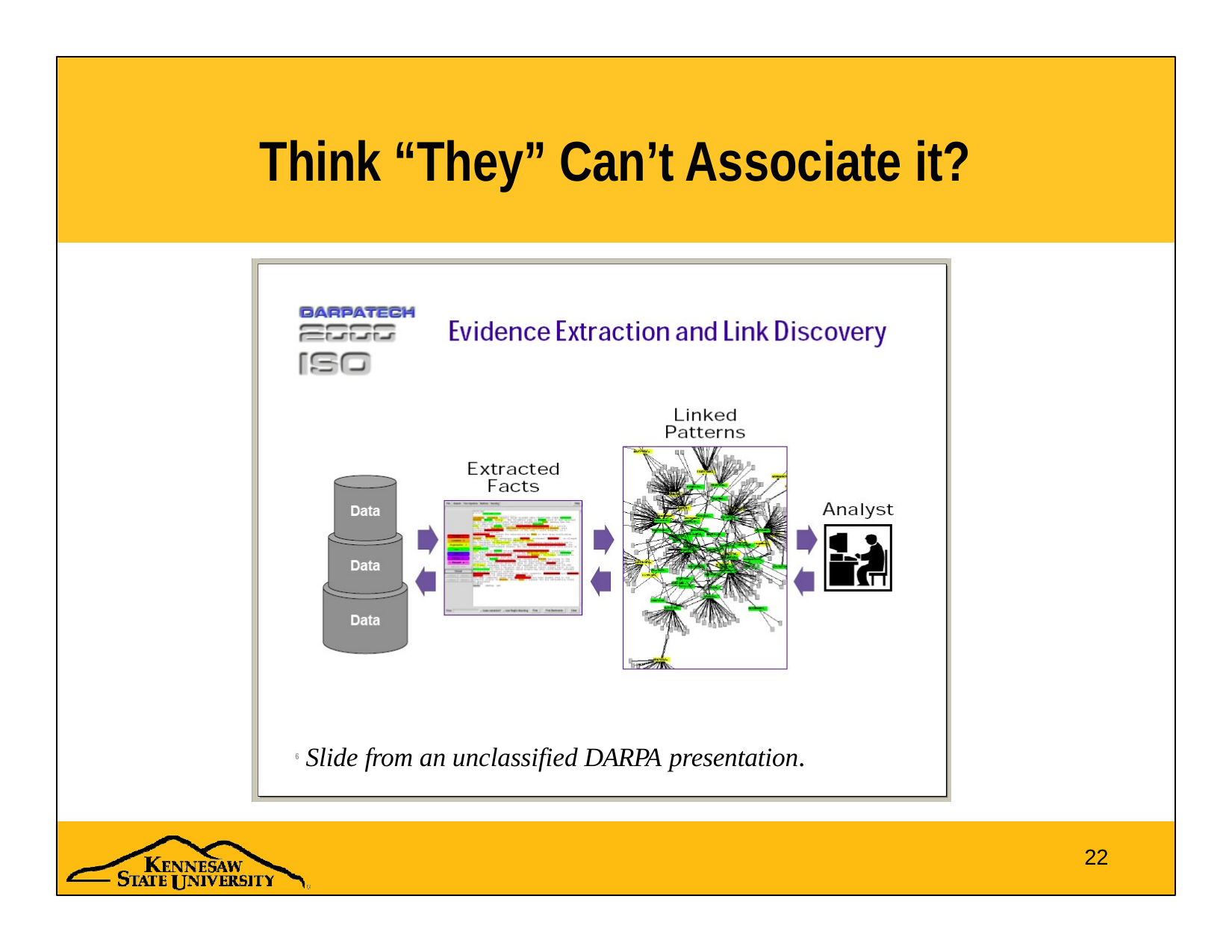

# Think “They” Can’t Associate it?

Slide from an unclassified DARPA presentation.

22